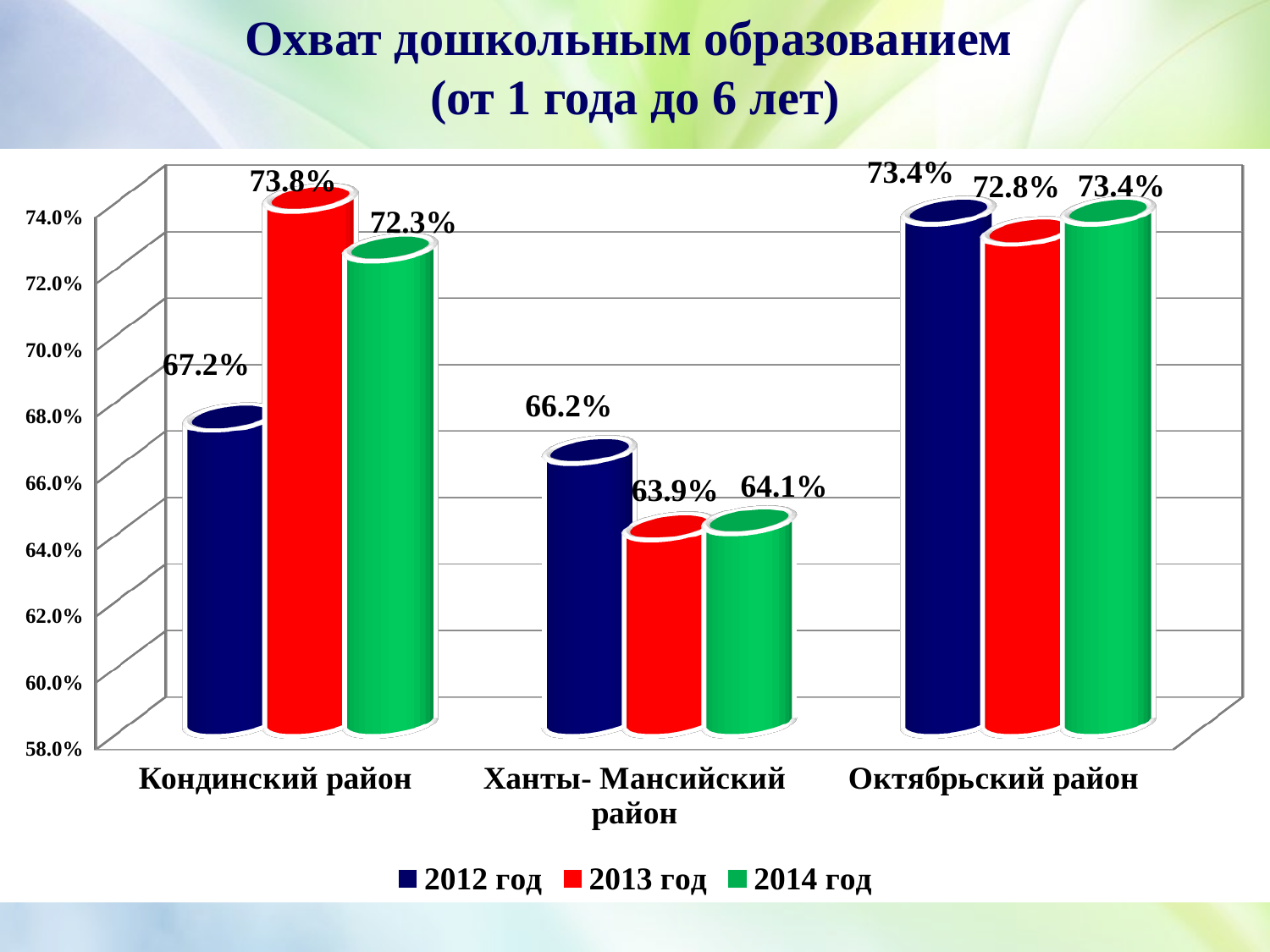

Охват дошкольным образованием
(от 1 года до 6 лет)

[unsupported chart]